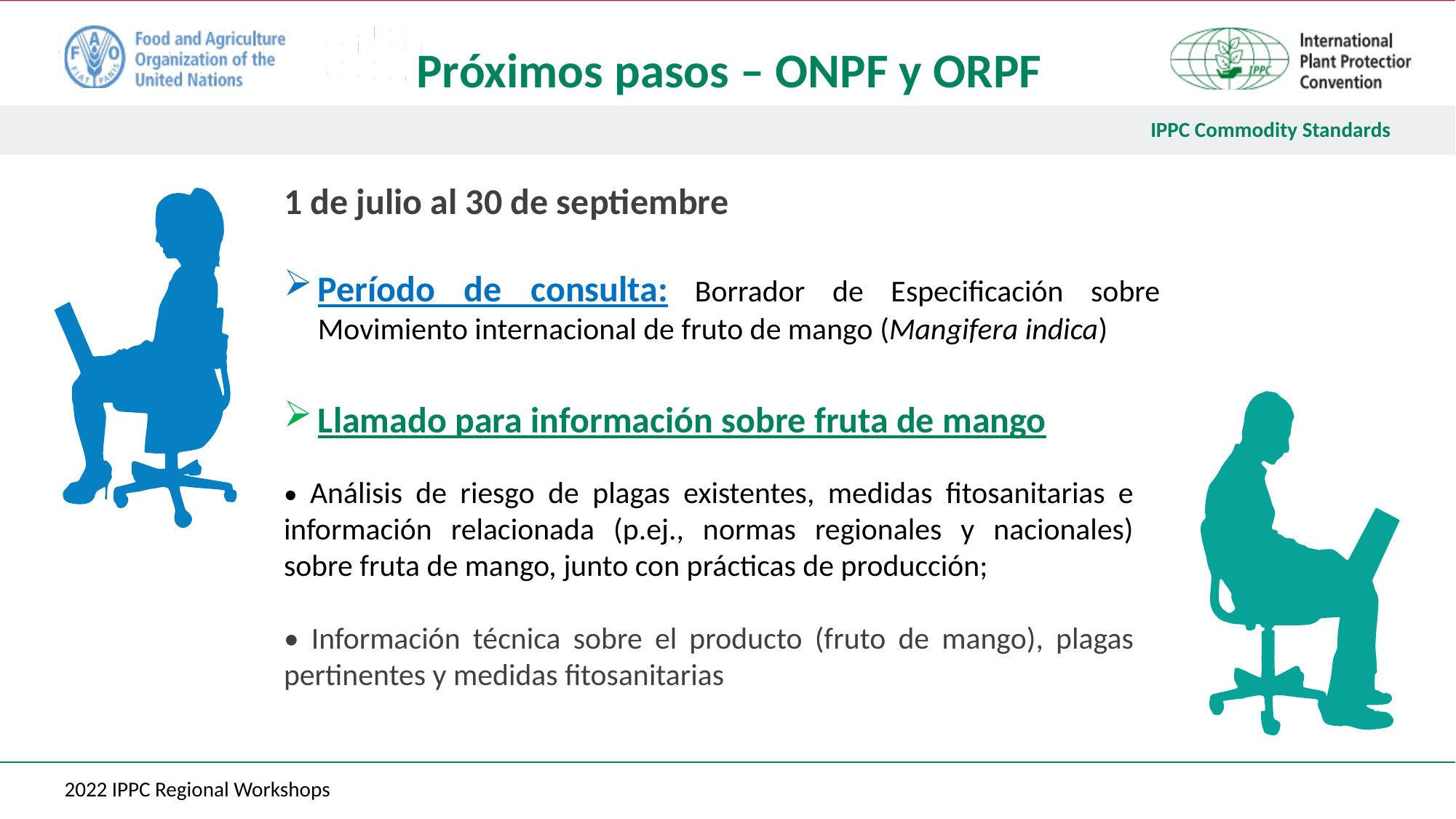

# Próximos pasos – ONPF y ORPF
1 de julio al 30 de septiembre

Período de consulta: Borrador de Especificación sobre Movimiento internacional de fruto de mango (Mangifera indica)

Llamado para información sobre fruta de mango

• Análisis de riesgo de plagas existentes, medidas fitosanitarias e información relacionada (p.ej., normas regionales y nacionales) sobre fruta de mango, junto con prácticas de producción;

• Información técnica sobre el producto (fruto de mango), plagas pertinentes y medidas fitosanitarias